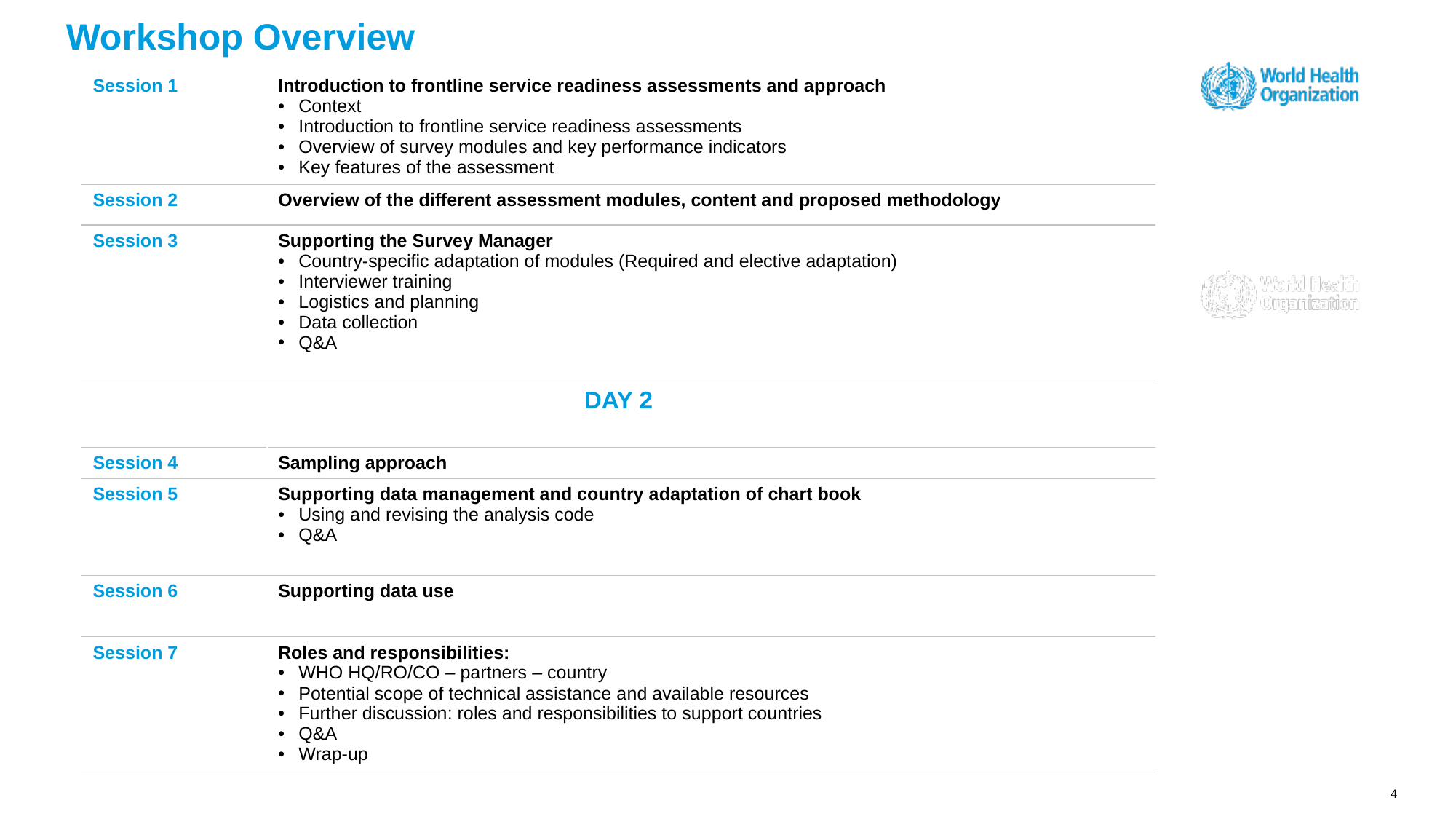

# Workshop Overview
| Session 1 | Introduction to frontline service readiness assessments and approach Context Introduction to frontline service readiness assessments Overview of survey modules and key performance indicators Key features of the assessment |
| --- | --- |
| Session 2 | Overview of the different assessment modules, content and proposed methodology |
| Session 3 | Supporting the Survey Manager Country-specific adaptation of modules (Required and elective adaptation) Interviewer training Logistics and planning Data collection Q&A |
| DAY 2 |  |
| Session 4 | Sampling approach |
| Session 5 | Supporting data management and country adaptation of chart book Using and revising the analysis code Q&A |
| Session 6 | Supporting data use |
| Session 7 | Roles and responsibilities: WHO HQ/RO/CO – partners – country Potential scope of technical assistance and available resources Further discussion: roles and responsibilities to support countries Q&A Wrap-up |
4